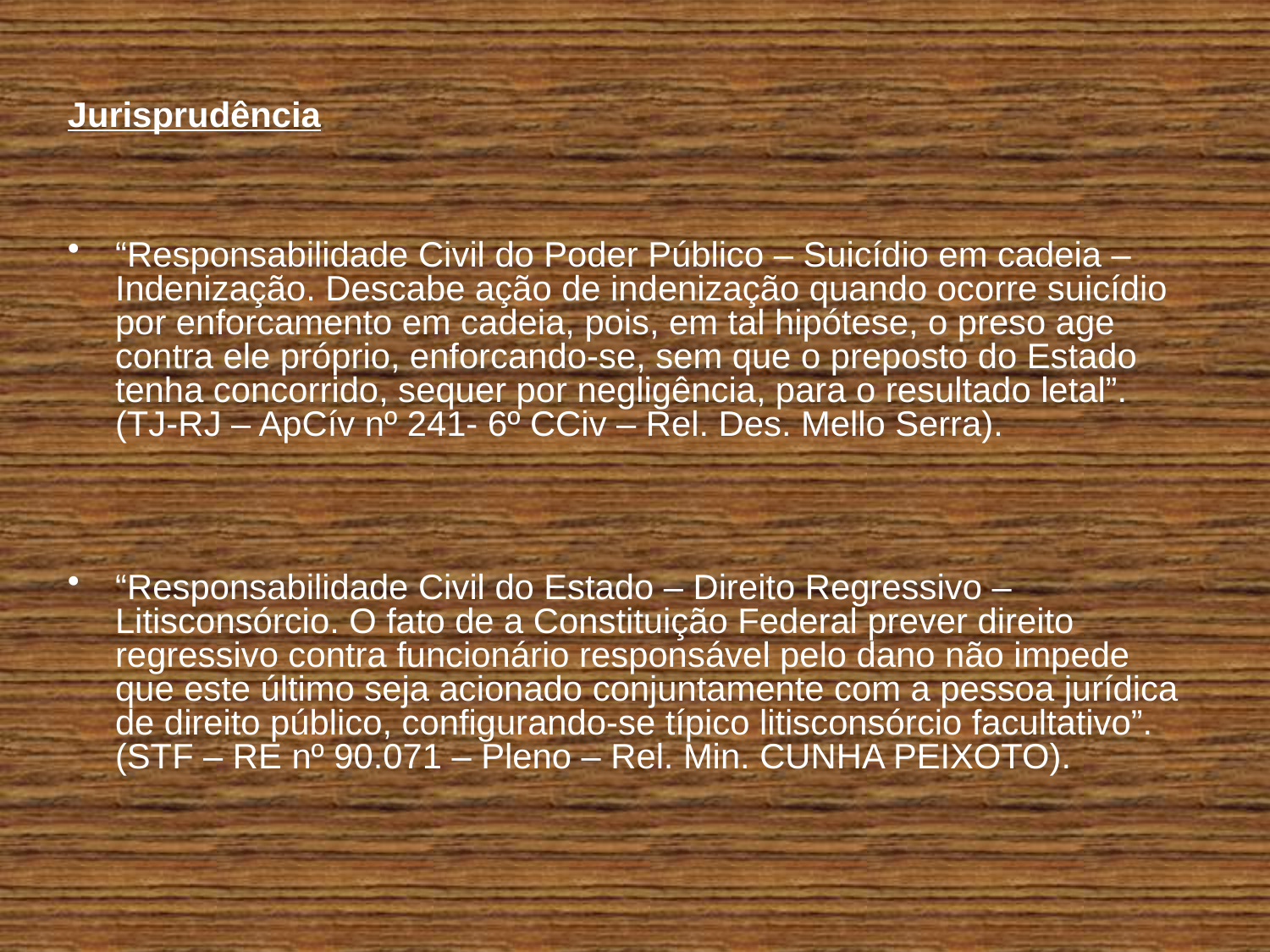

Jurisprudência

“Responsabilidade Civil do Poder Público – Suicídio em cadeia – Indenização. Descabe ação de indenização quando ocorre suicídio por enforcamento em cadeia, pois, em tal hipótese, o preso age contra ele próprio, enforcando-se, sem que o preposto do Estado tenha concorrido, sequer por negligência, para o resultado letal”. (TJ-RJ – ApCív nº 241- 6º CCiv – Rel. Des. Mello Serra).

“Responsabilidade Civil do Estado – Direito Regressivo – Litisconsórcio. O fato de a Constituição Federal prever direito regressivo contra funcionário responsável pelo dano não impede que este último seja acionado conjuntamente com a pessoa jurídica de direito público, configurando-se típico litisconsórcio facultativo”. (STF – RE nº 90.071 – Pleno – Rel. Min. CUNHA PEIXOTO).